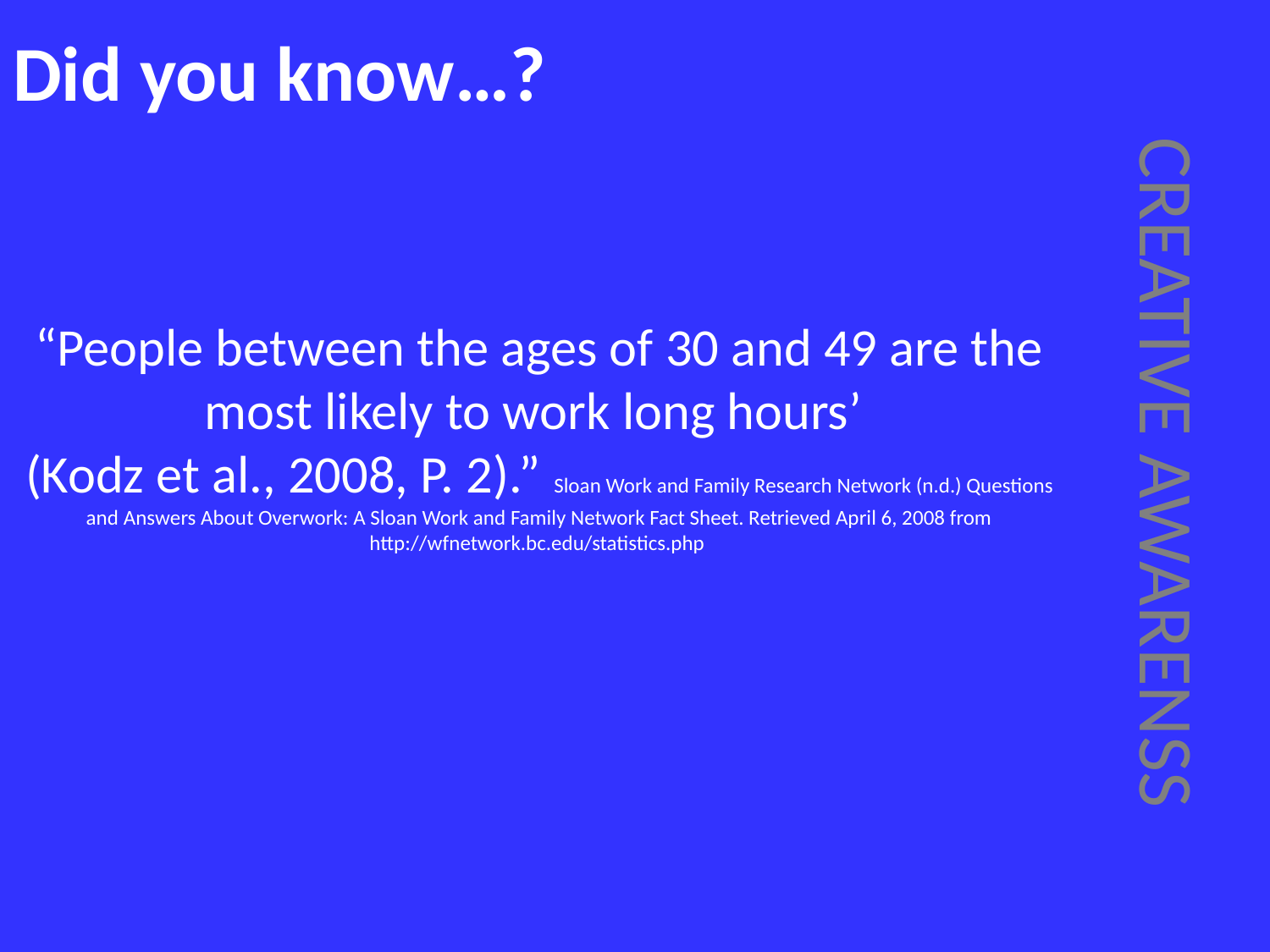

# Did you know…?
“People between the ages of 30 and 49 are the most likely to work long hours’
(Kodz et al., 2008, P. 2).” Sloan Work and Family Research Network (n.d.) Questions and Answers About Overwork: A Sloan Work and Family Network Fact Sheet. Retrieved April 6, 2008 from http://wfnetwork.bc.edu/statistics.php
CREATIVE AWARENSS